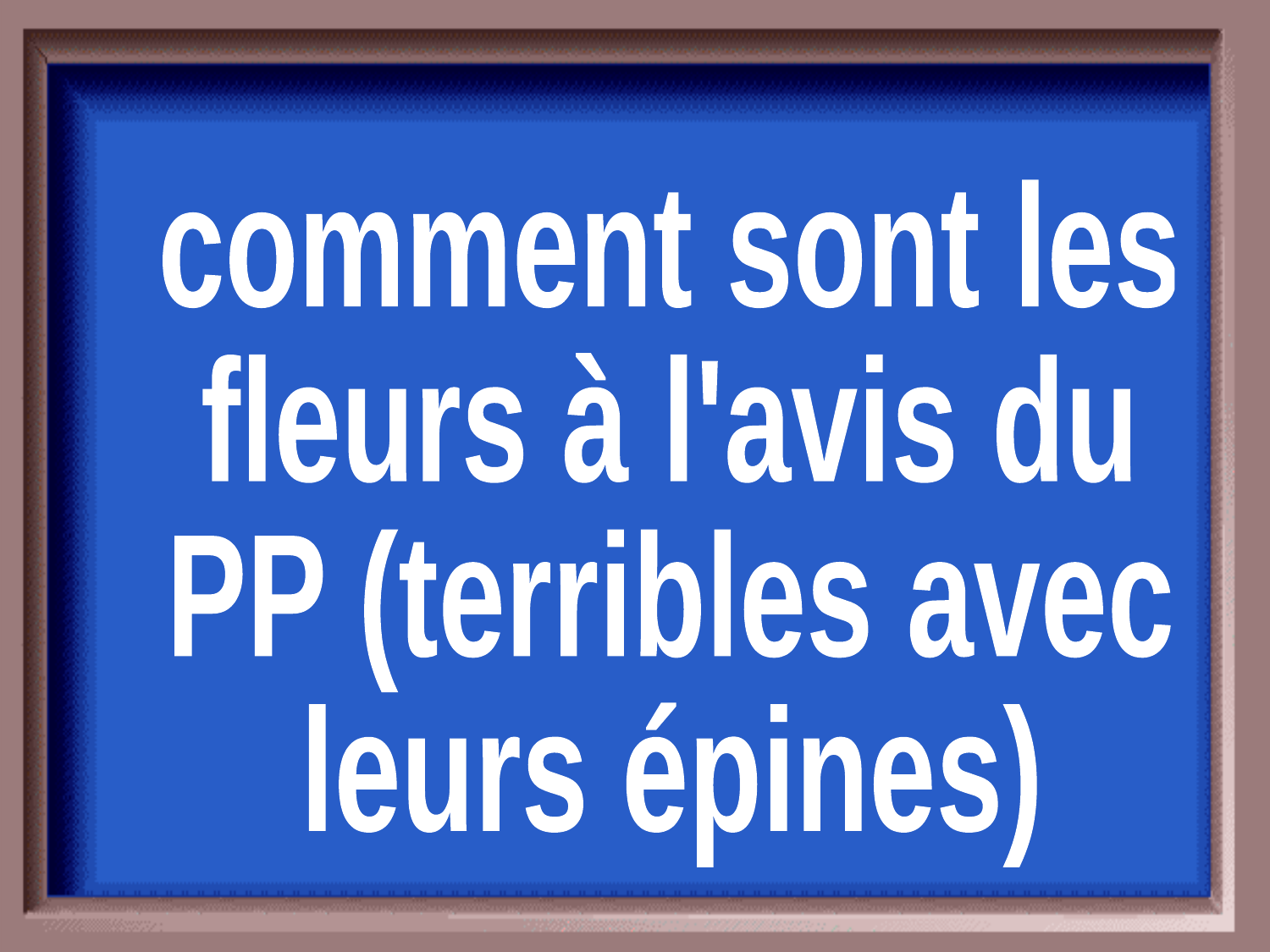

comment sont les
fleurs à l'avis du
PP (terribles avec
leurs épines)